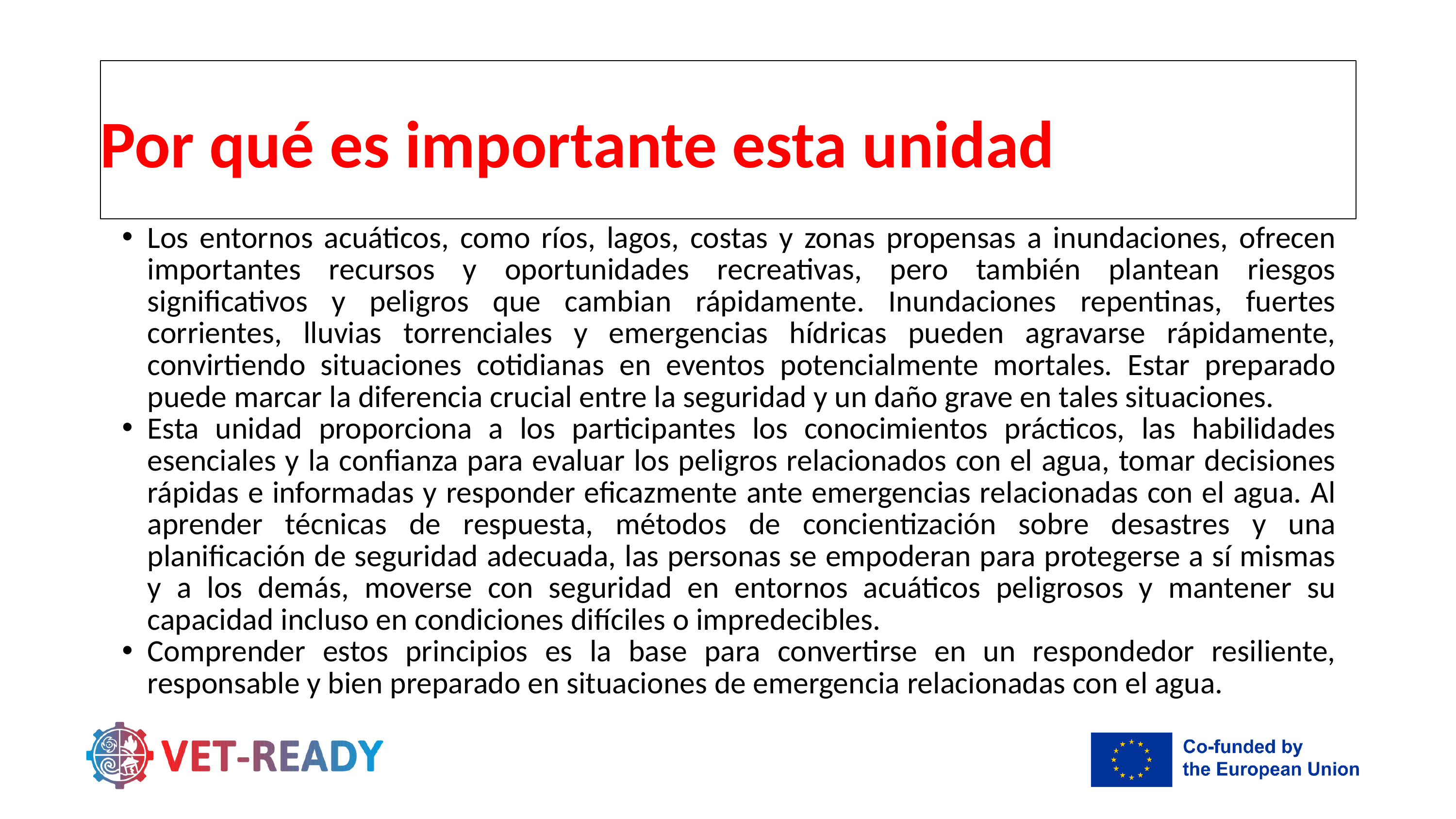

Por qué es importante esta unidad
Los entornos acuáticos, como ríos, lagos, costas y zonas propensas a inundaciones, ofrecen importantes recursos y oportunidades recreativas, pero también plantean riesgos significativos y peligros que cambian rápidamente. Inundaciones repentinas, fuertes corrientes, lluvias torrenciales y emergencias hídricas pueden agravarse rápidamente, convirtiendo situaciones cotidianas en eventos potencialmente mortales. Estar preparado puede marcar la diferencia crucial entre la seguridad y un daño grave en tales situaciones.
Esta unidad proporciona a los participantes los conocimientos prácticos, las habilidades esenciales y la confianza para evaluar los peligros relacionados con el agua, tomar decisiones rápidas e informadas y responder eficazmente ante emergencias relacionadas con el agua. Al aprender técnicas de respuesta, métodos de concientización sobre desastres y una planificación de seguridad adecuada, las personas se empoderan para protegerse a sí mismas y a los demás, moverse con seguridad en entornos acuáticos peligrosos y mantener su capacidad incluso en condiciones difíciles o impredecibles.
Comprender estos principios es la base para convertirse en un respondedor resiliente, responsable y bien preparado en situaciones de emergencia relacionadas con el agua.